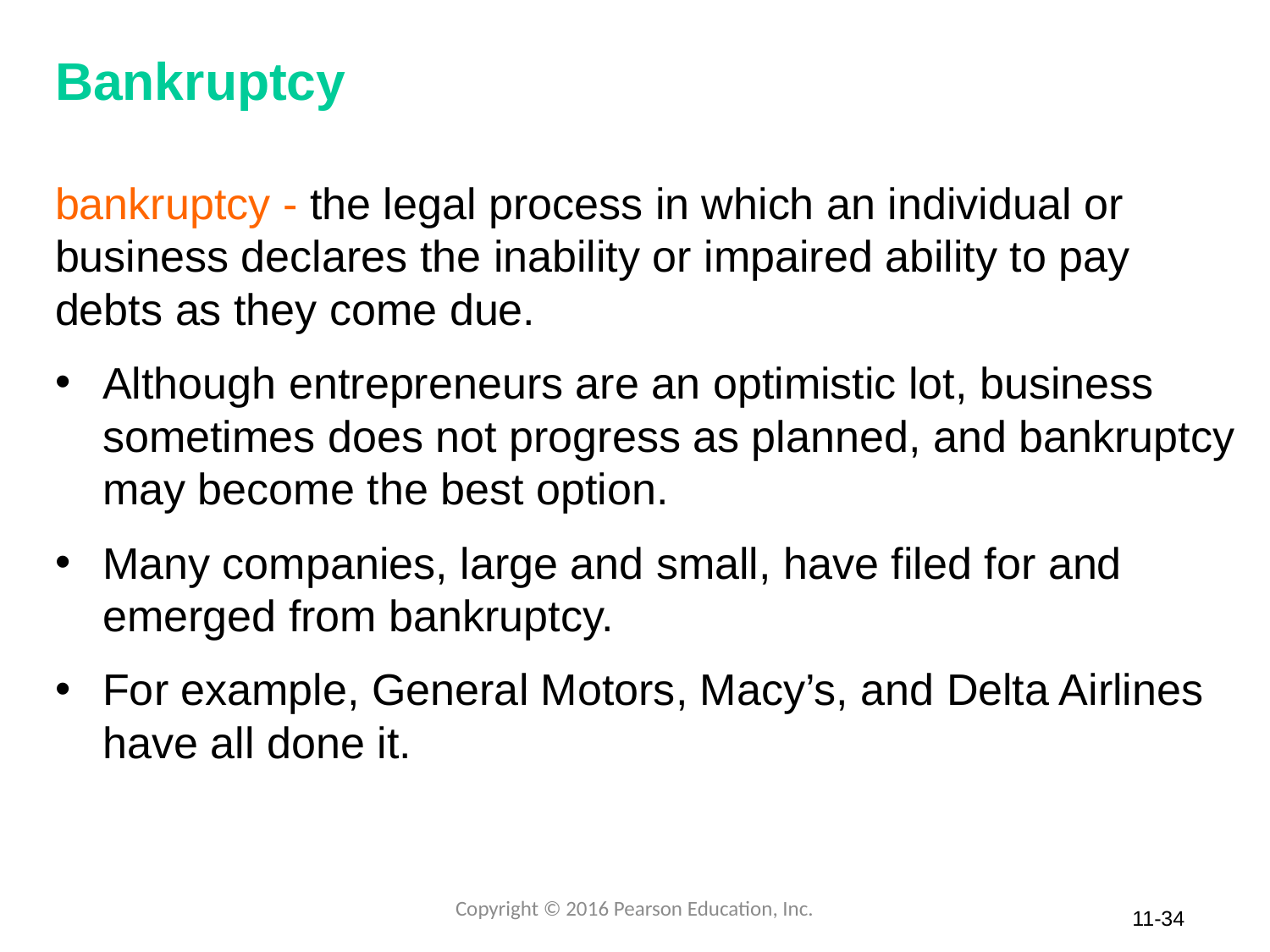

# Bankruptcy
bankruptcy - the legal process in which an individual or business declares the inability or impaired ability to pay debts as they come due.

Although entrepreneurs are an optimistic lot, business sometimes does not progress as planned, and bankruptcy may become the best option.

Many companies, large and small, have filed for and emerged from bankruptcy.

For example, General Motors, Macy’s, and Delta Airlines have all done it.
Copyright © 2016 Pearson Education, Inc.